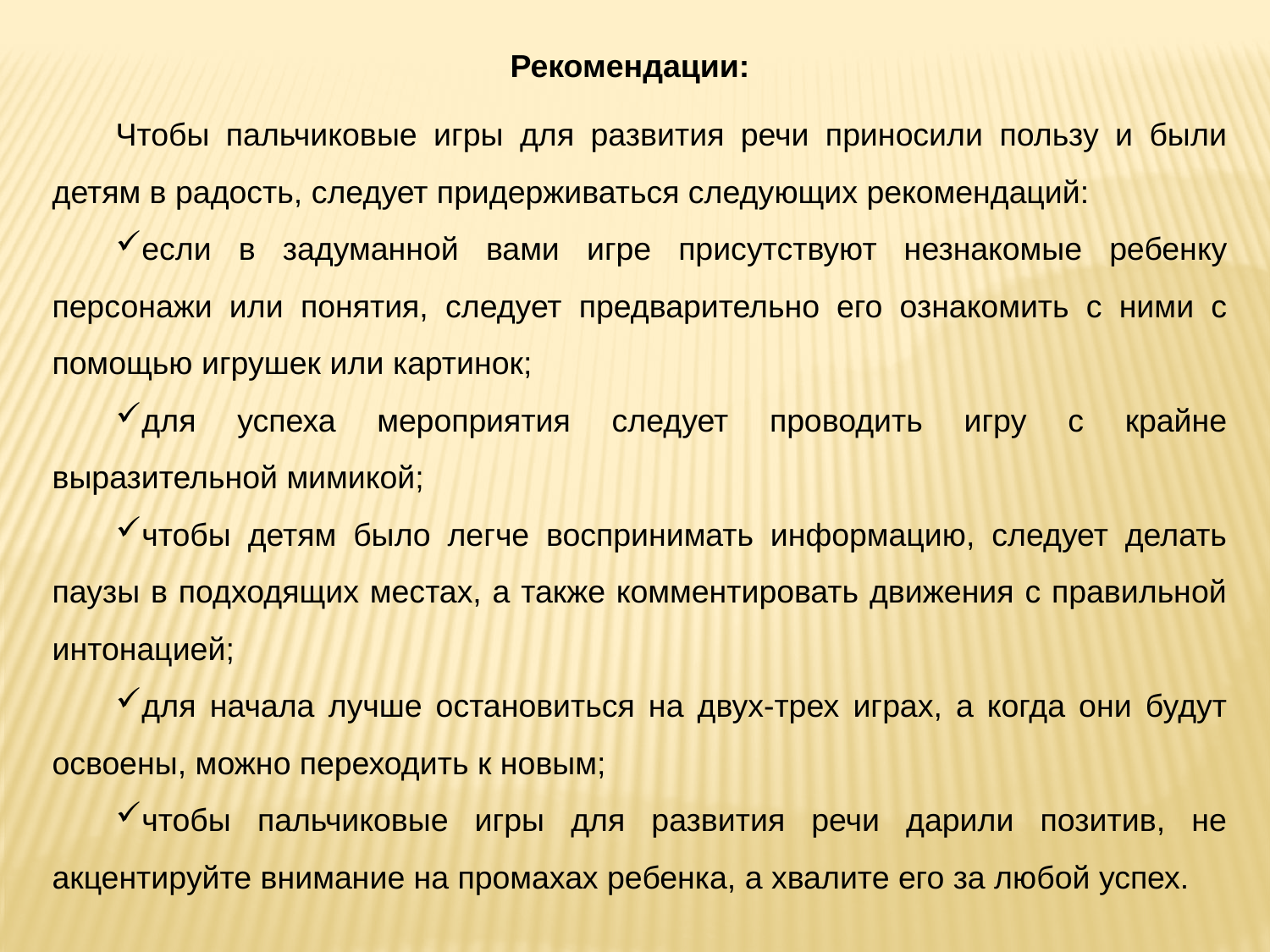

Рекомендации:

Чтобы пальчиковые игры для развития речи приносили пользу и были детям в радость, следует придерживаться следующих рекомендаций:
если в задуманной вами игре присутствуют незнакомые ребенку персонажи или понятия, следует предварительно его ознакомить с ними с помощью игрушек или картинок;
для успеха мероприятия следует проводить игру с крайне выразительной мимикой;
чтобы детям было легче воспринимать информацию, следует делать паузы в подходящих местах, а также комментировать движения с правильной интонацией;
для начала лучше остановиться на двух-трех играх, а когда они будут освоены, можно переходить к новым;
чтобы пальчиковые игры для развития речи дарили позитив, не акцентируйте внимание на промахах ребенка, а хвалите его за любой успех.